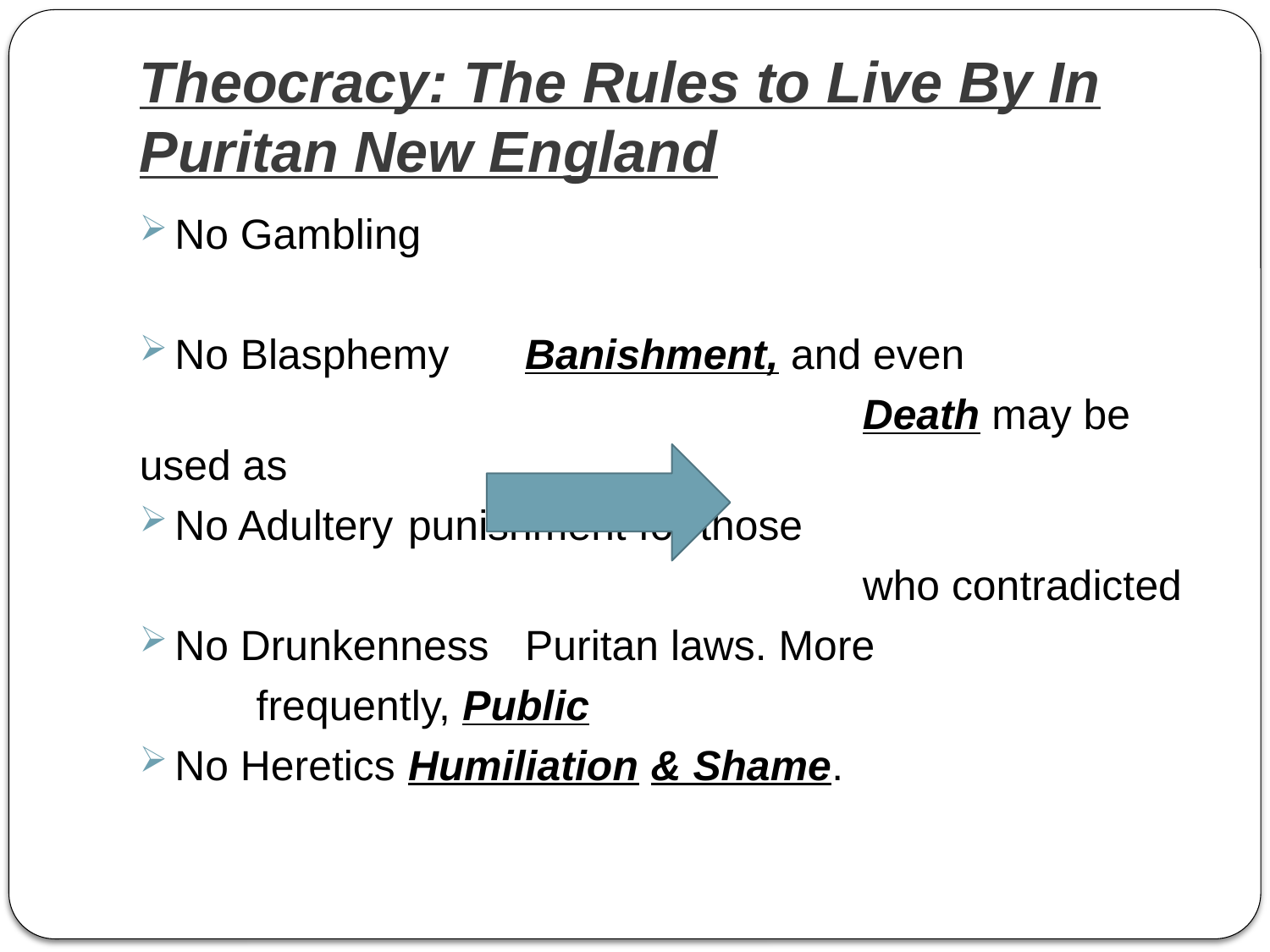

# Theocracy: The Rules to Live By In Puritan New England
No Gambling

No Blasphemy 			Banishment, and even
                                                             Death may be used as
No Adultery				punishment for those
                                                             who contradicted
No Drunkenness			Puritan laws. More
					frequently, Public
No Heretics				Humiliation & Shame.